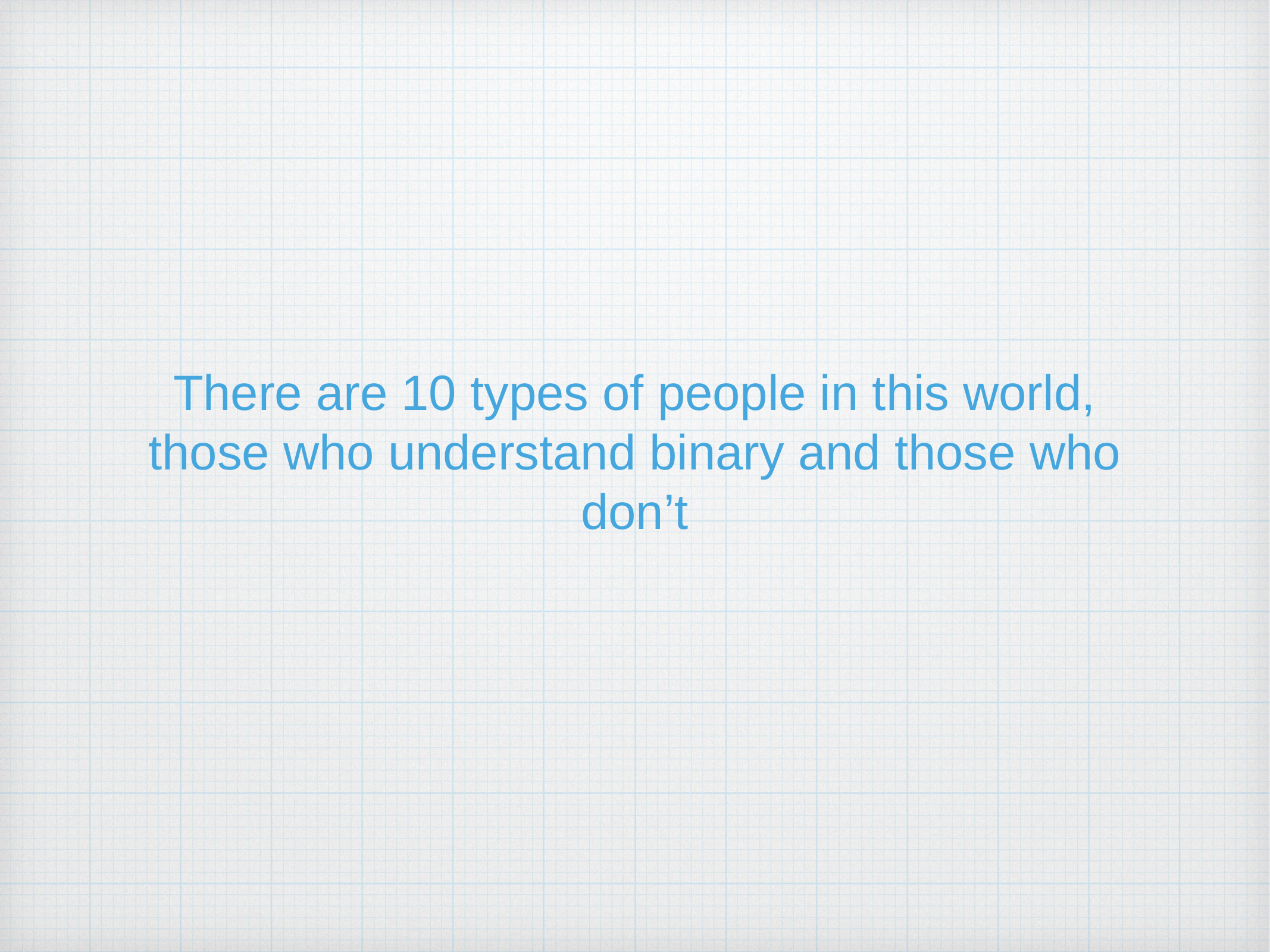

There are 10 types of people in this world,
those who understand binary and those who don’t